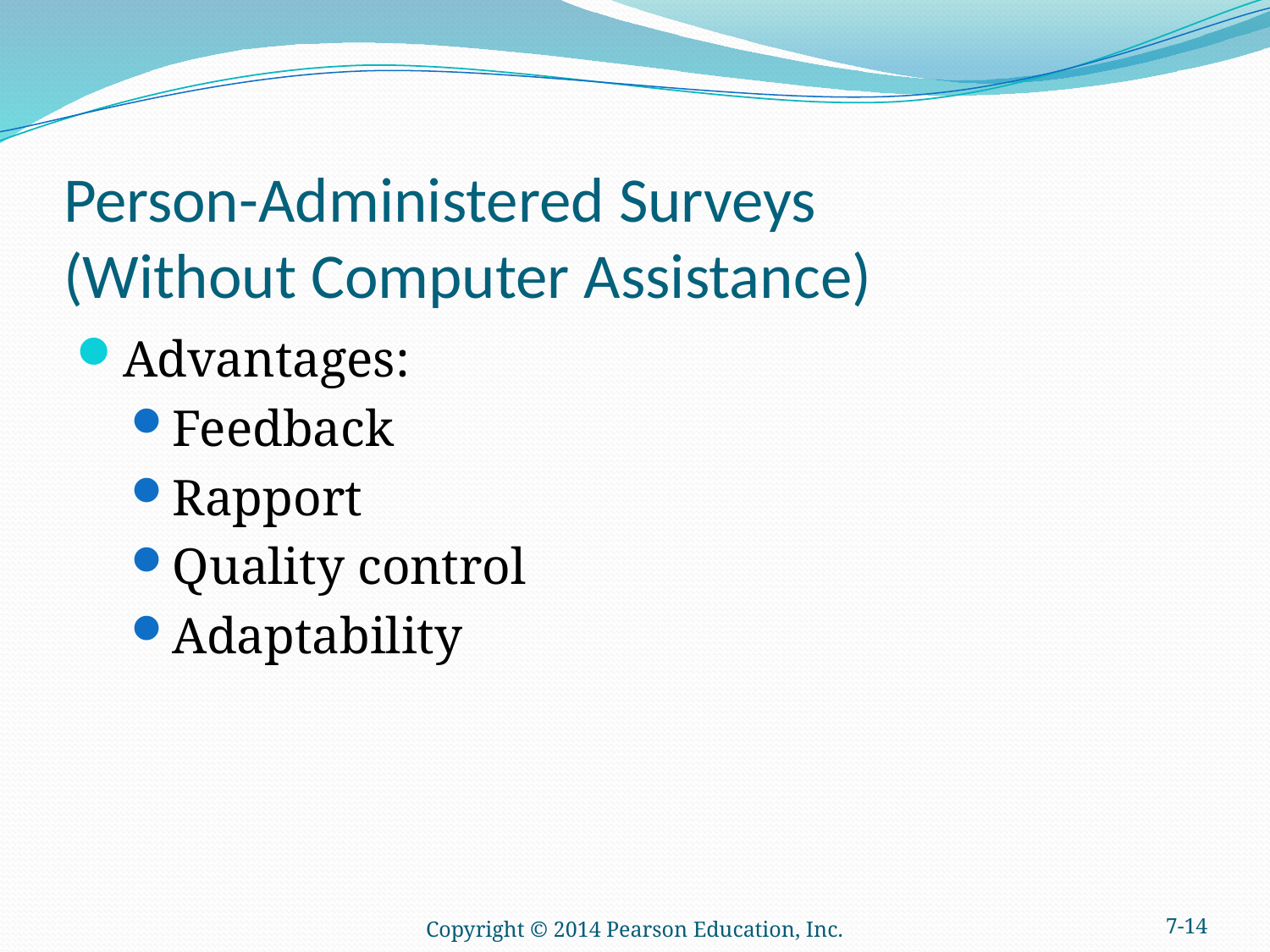

# Person-Administered Surveys (Without Computer Assistance)
Advantages:
Feedback
Rapport
Quality control
Adaptability